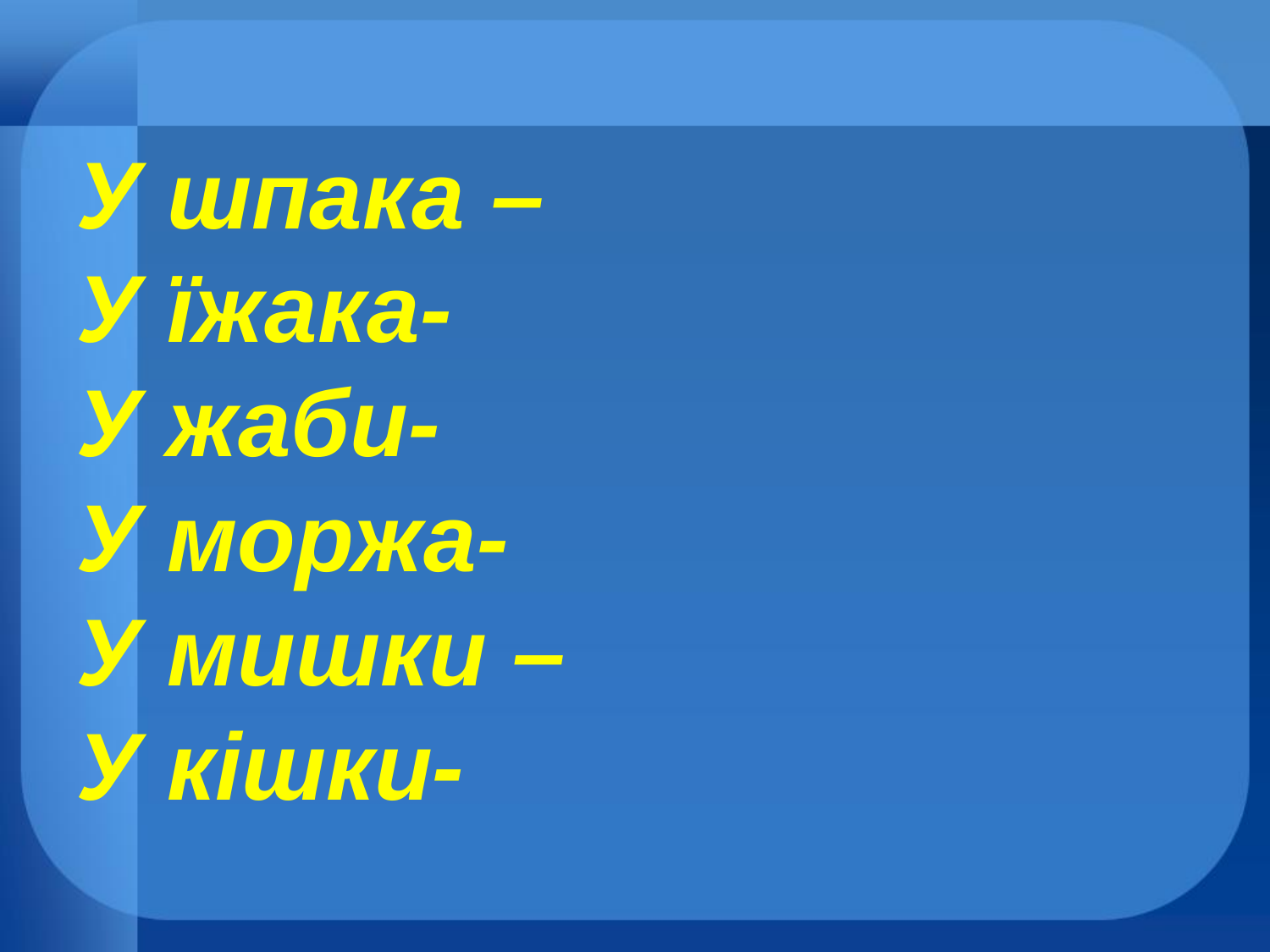

# У шпака – У їжака- У жаби- У моржа- У мишки – У кішки-